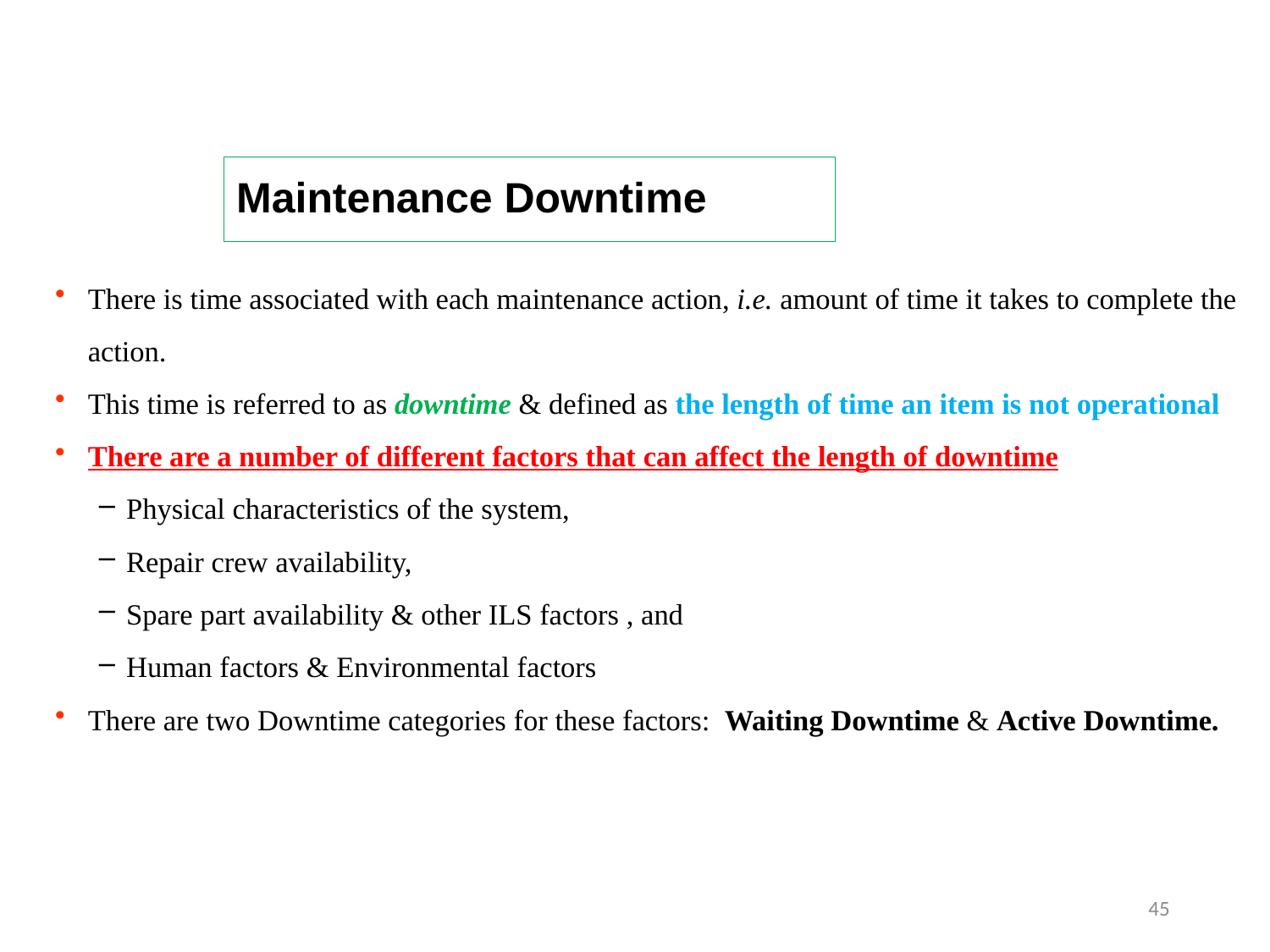

# Maintenance Downtime
There is time associated with each maintenance action, i.e. amount of time it takes to complete the action.
This time is referred to as downtime & defined as the length of time an item is not operational
There are a number of different factors that can affect the length of downtime
Physical characteristics of the system,
Repair crew availability,
Spare part availability & other ILS factors , and
Human factors & Environmental factors
There are two Downtime categories for these factors:  Waiting Downtime & Active Downtime.

45